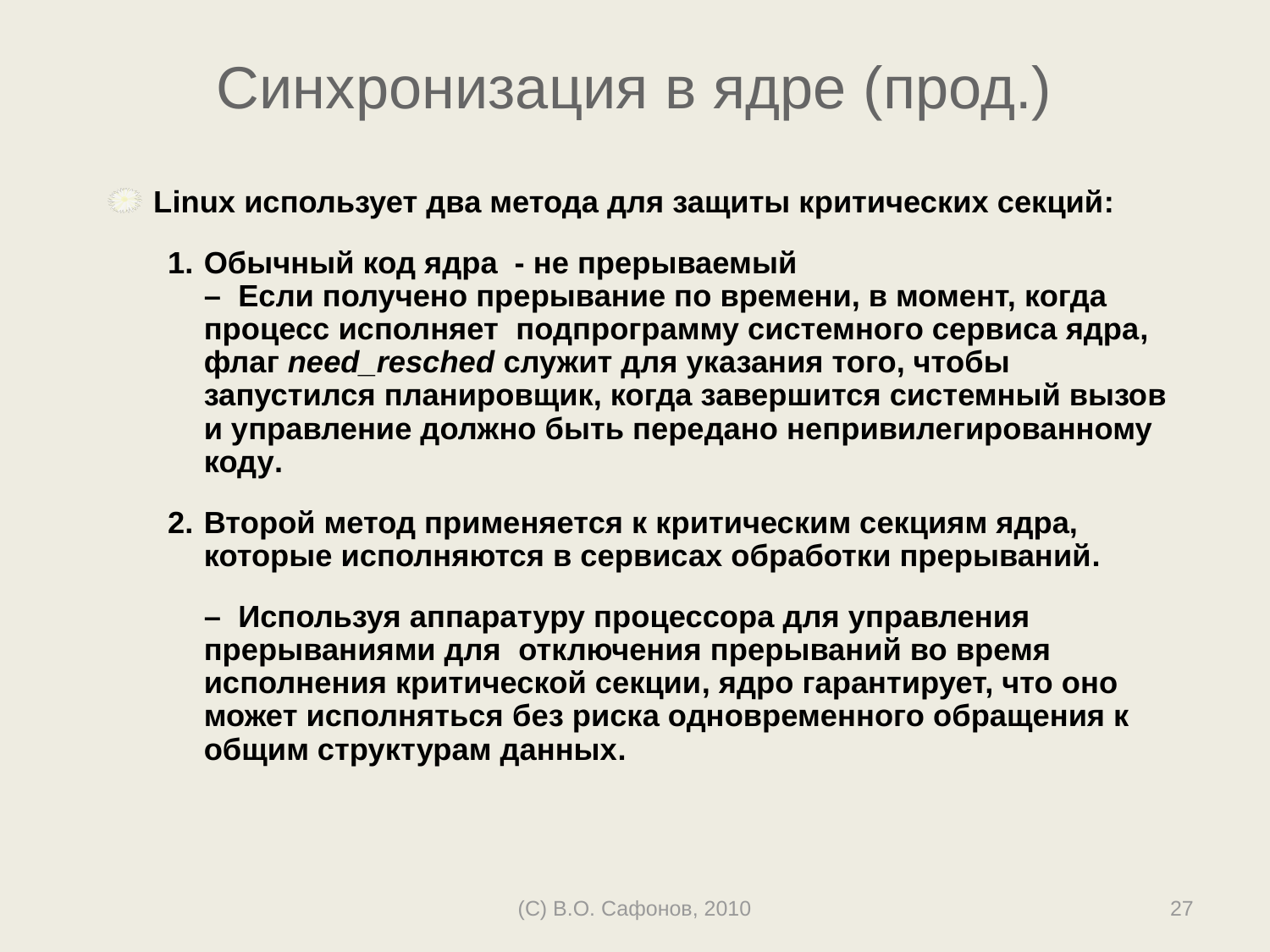

# Синхронизация в ядре (прод.)
Linux использует два метода для защиты критических секций:
1.	Обычный код ядра  - не прерываемый
–  Если получено прерывание по времени, в момент, когда процесс исполняет  подпрограмму системного сервиса ядра, флаг need_resched служит для указания того, чтобы запустился планировщик, когда завершится системный вызов и управление должно быть передано непривилегированному коду.
2.	Второй метод применяется к критическим секциям ядра, которые исполняются в сервисах обработки прерываний.
	–  Используя аппаратуру процессора для управления прерываниями для  отключения прерываний во время исполнения критической секции, ядро гарантирует, что оно может исполняться без риска одновременного обращения к  общим структурам данных.

(C) В.О. Сафонов, 2010
27